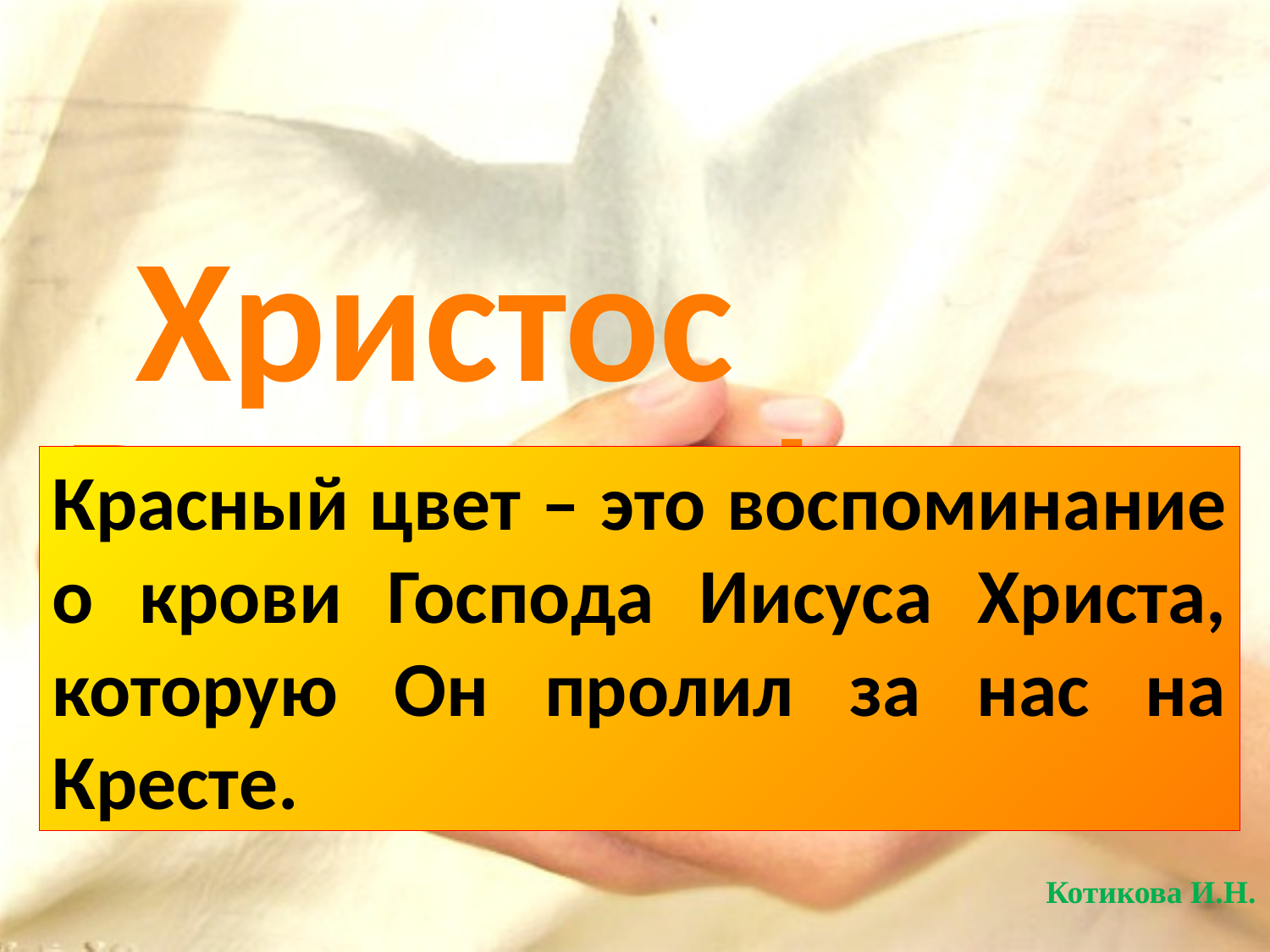

Христос
Воскресе!
Красный цвет – это воспоминание о крови Господа Иисуса Христа, которую Он пролил за нас на Кресте.
Котикова И.Н.